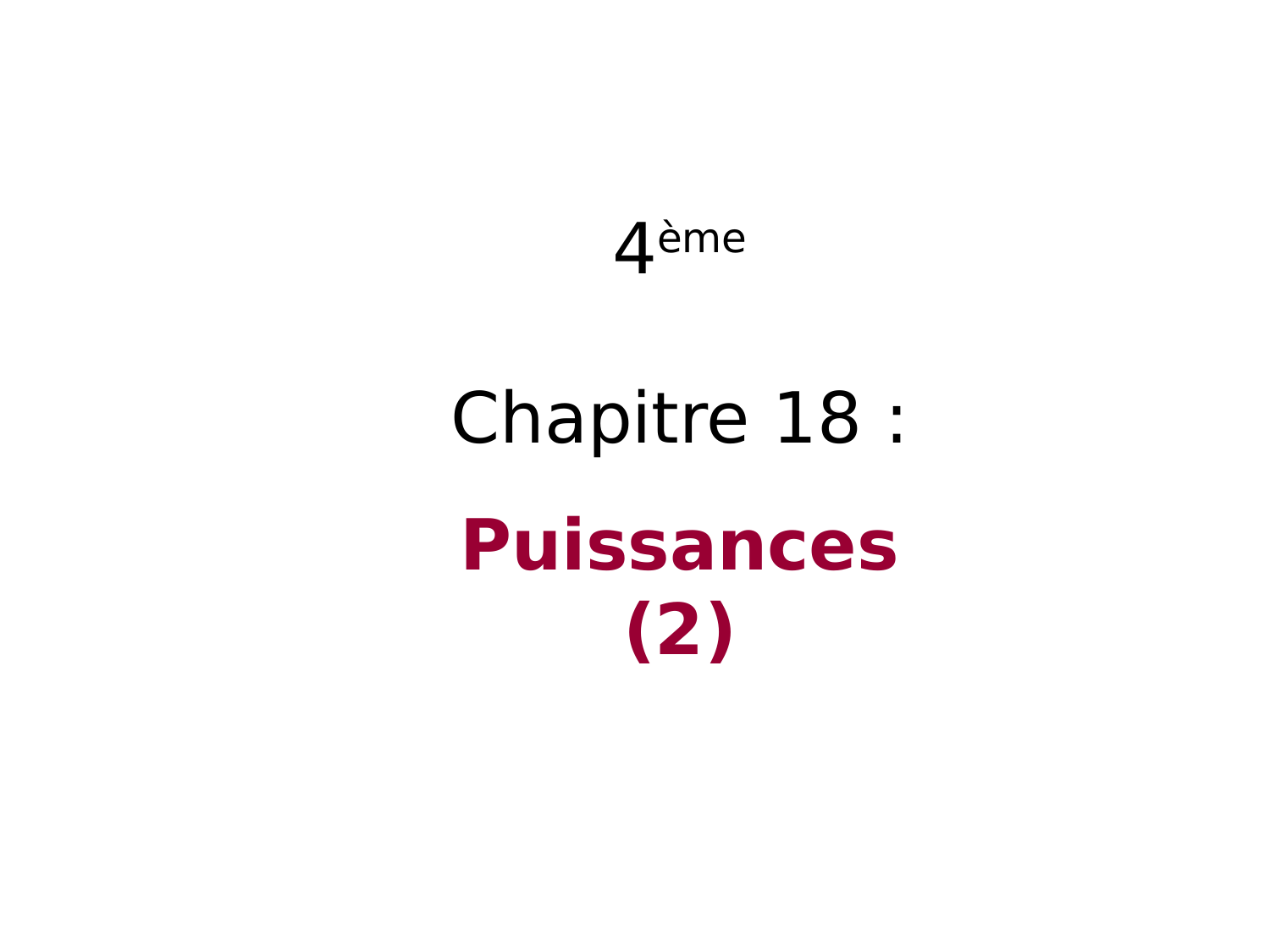

# 4ème Chapitre 18 : Puissances (2)